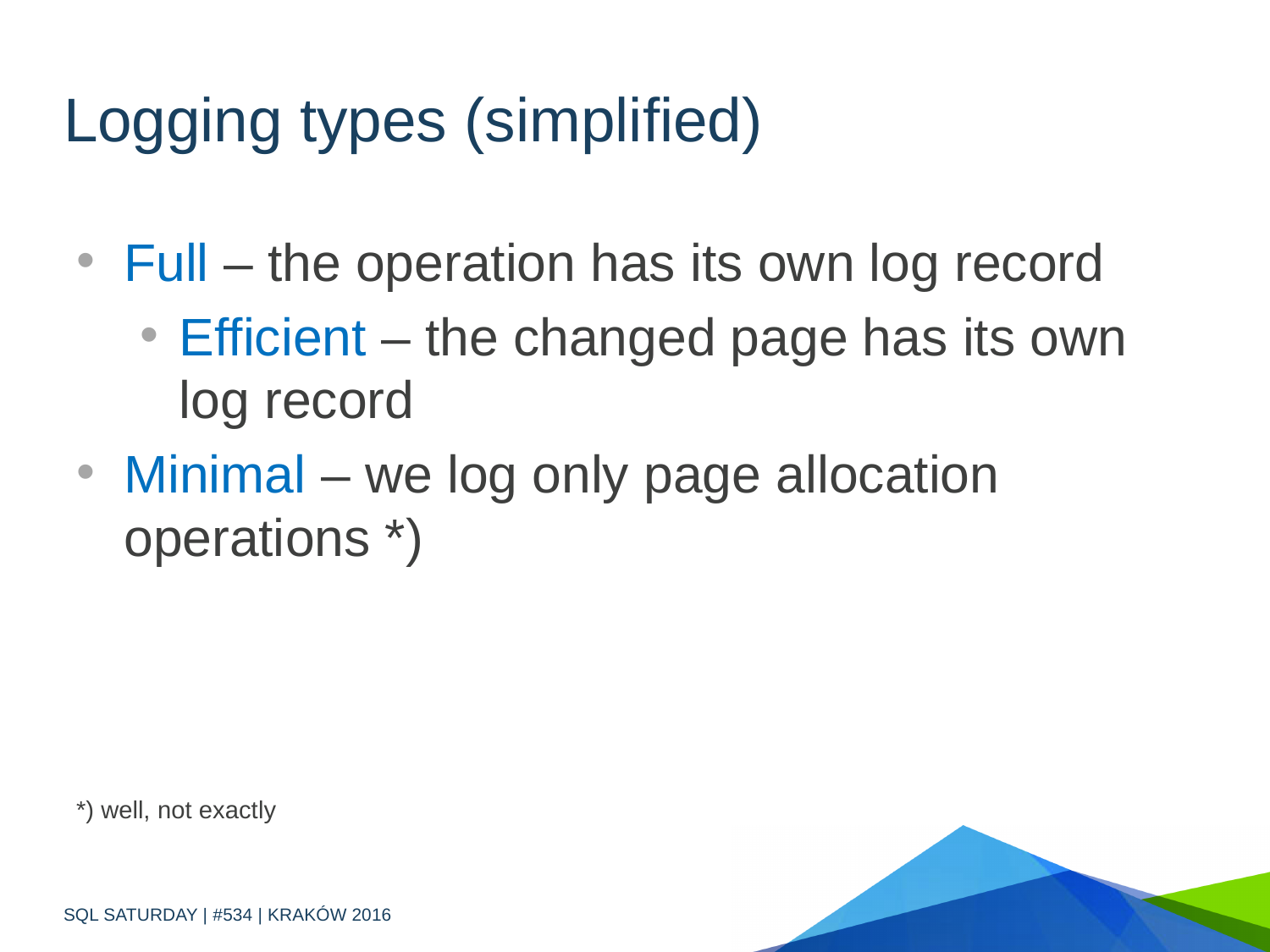

# Logging types (simplified)
Full – the operation has its own log record
Efficient – the changed page has its own log record
Minimal – we log only page allocation operations *)

*) well, not exactly

SQL SATURDAY | #534 | KRAKÓW 2016